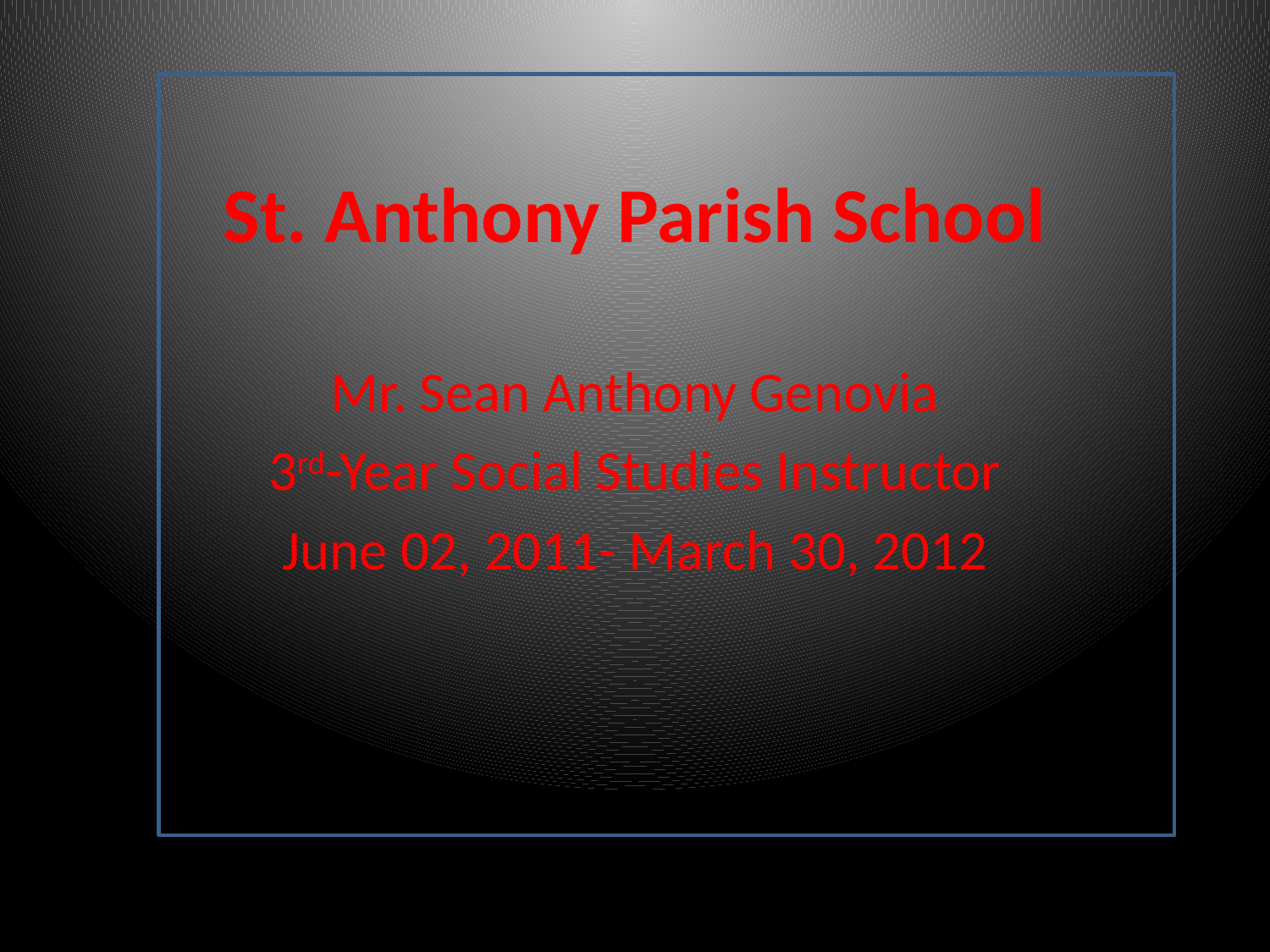

# St. Anthony Parish School
Mr. Sean Anthony Genovia
3rd-Year Social Studies Instructor
June 02, 2011- March 30, 2012